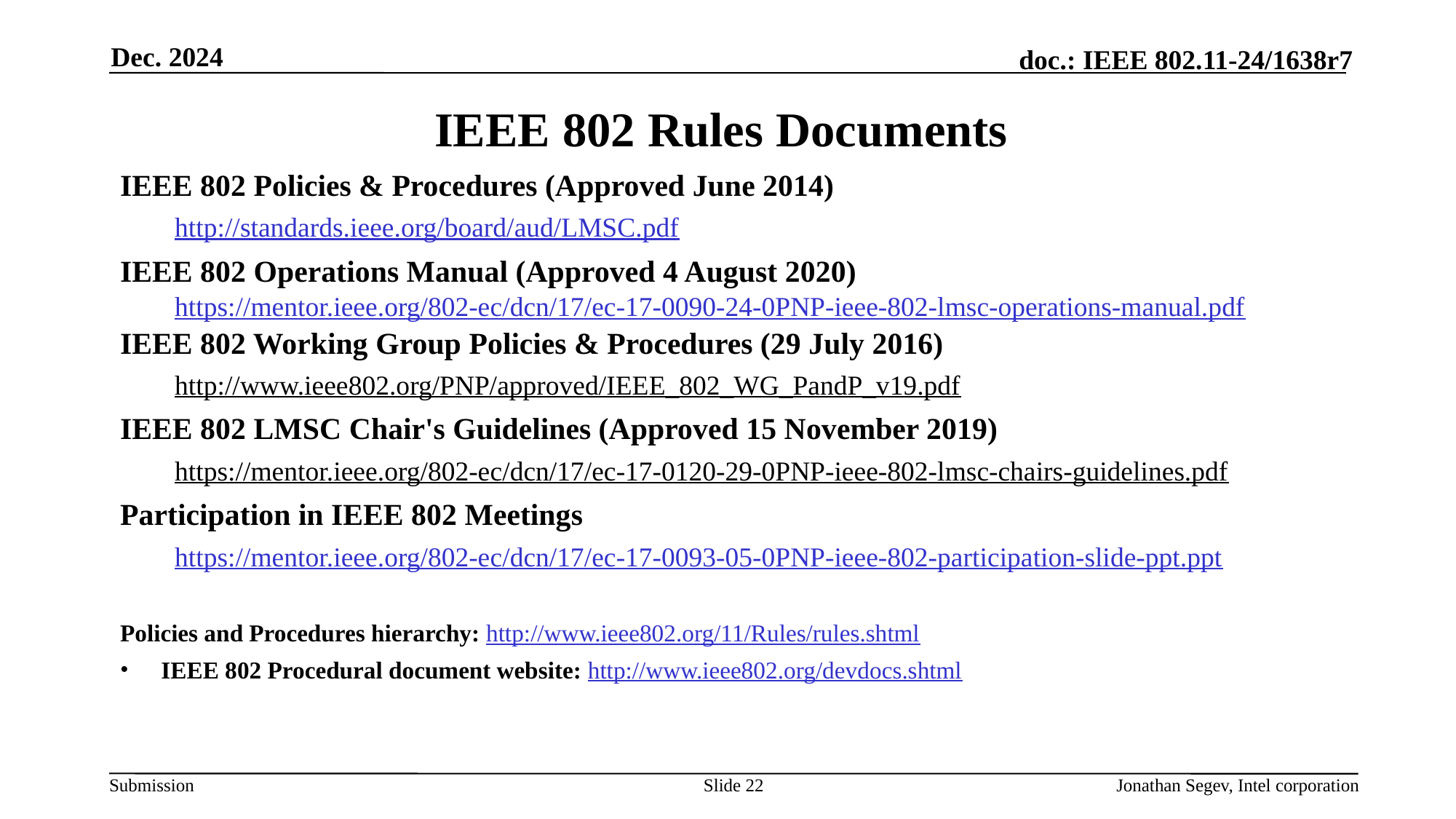

Dec. 2024
# IEEE 802 Rules Documents
IEEE 802 Policies & Procedures (Approved June 2014)
http://standards.ieee.org/board/aud/LMSC.pdf
IEEE 802 Operations Manual (Approved 4 August 2020)
https://mentor.ieee.org/802-ec/dcn/17/ec-17-0090-24-0PNP-ieee-802-lmsc-operations-manual.pdf
IEEE 802 Working Group Policies & Procedures (29 July 2016)
http://www.ieee802.org/PNP/approved/IEEE_802_WG_PandP_v19.pdf
IEEE 802 LMSC Chair's Guidelines (Approved 15 November 2019)
https://mentor.ieee.org/802-ec/dcn/17/ec-17-0120-29-0PNP-ieee-802-lmsc-chairs-guidelines.pdf
Participation in IEEE 802 Meetings
https://mentor.ieee.org/802-ec/dcn/17/ec-17-0093-05-0PNP-ieee-802-participation-slide-ppt.ppt

Policies and Procedures hierarchy: http://www.ieee802.org/11/Rules/rules.shtml
IEEE 802 Procedural document website: http://www.ieee802.org/devdocs.shtml
Slide 22
Jonathan Segev, Intel corporation